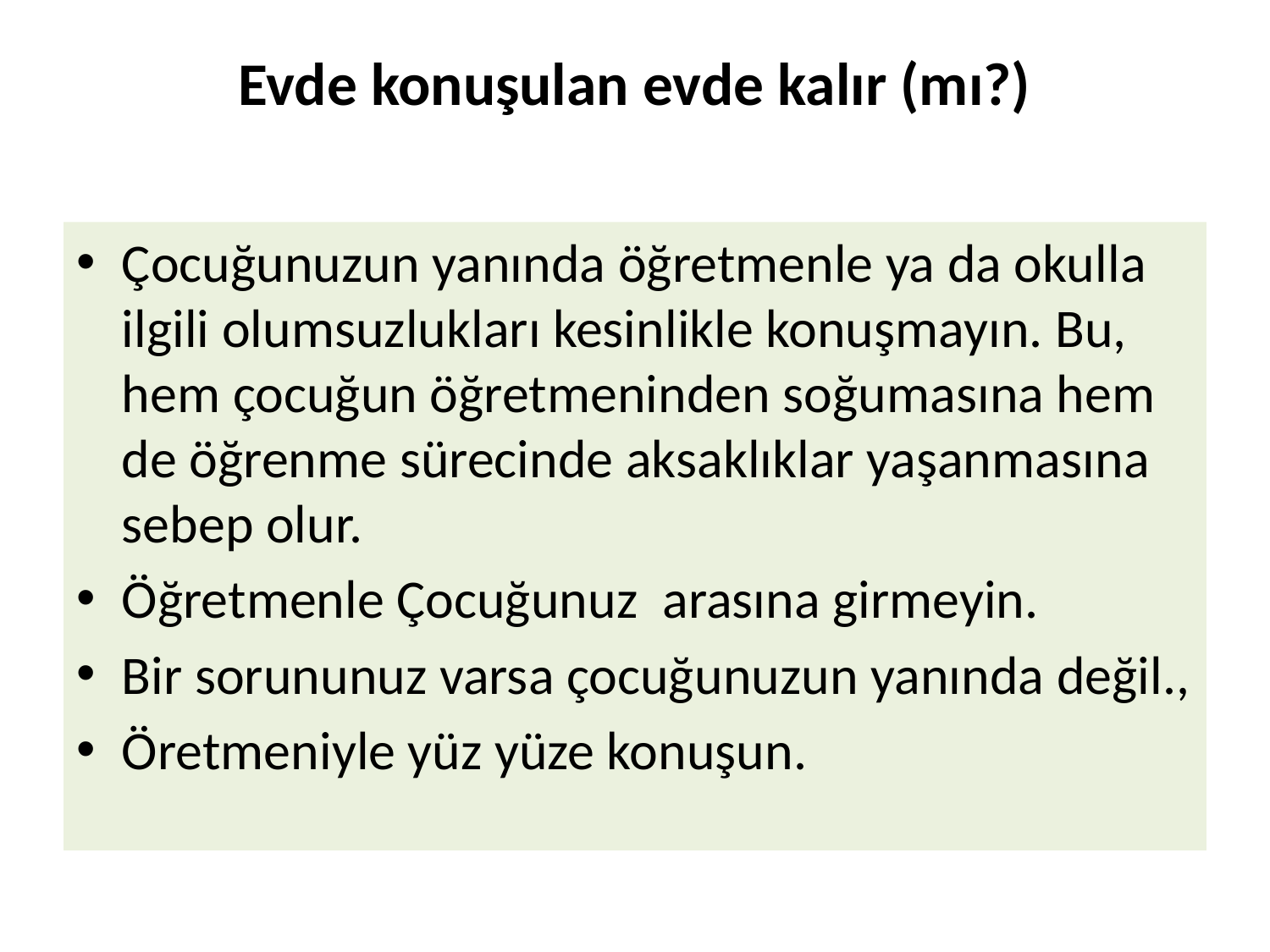

# Evde konuşulan evde kalır (mı?)
Çocuğunuzun yanında öğretmenle ya da okulla ilgili olumsuzlukları kesinlikle konuşmayın. Bu, hem çocuğun öğretmeninden soğumasına hem de öğrenme sürecinde aksaklıklar yaşanmasına sebep olur.
Öğretmenle Çocuğunuz  arasına girmeyin.
Bir sorununuz varsa çocuğunuzun yanında değil.,
Öretmeniyle yüz yüze konuşun.